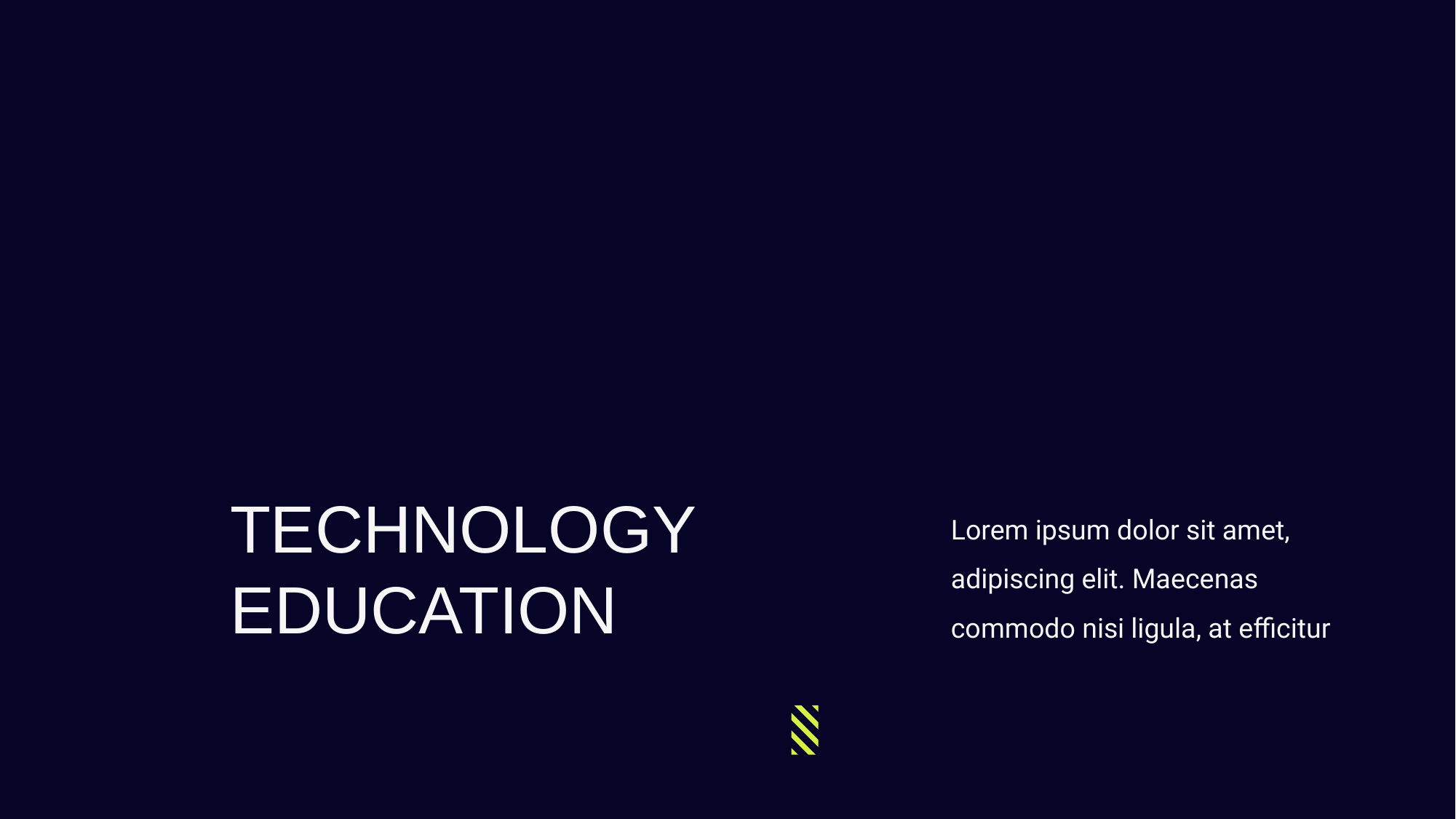

TECHNOLOGY
EDUCATION
Lorem ipsum dolor sit amet, adipiscing elit. Maecenas commodo nisi ligula, at efficitur